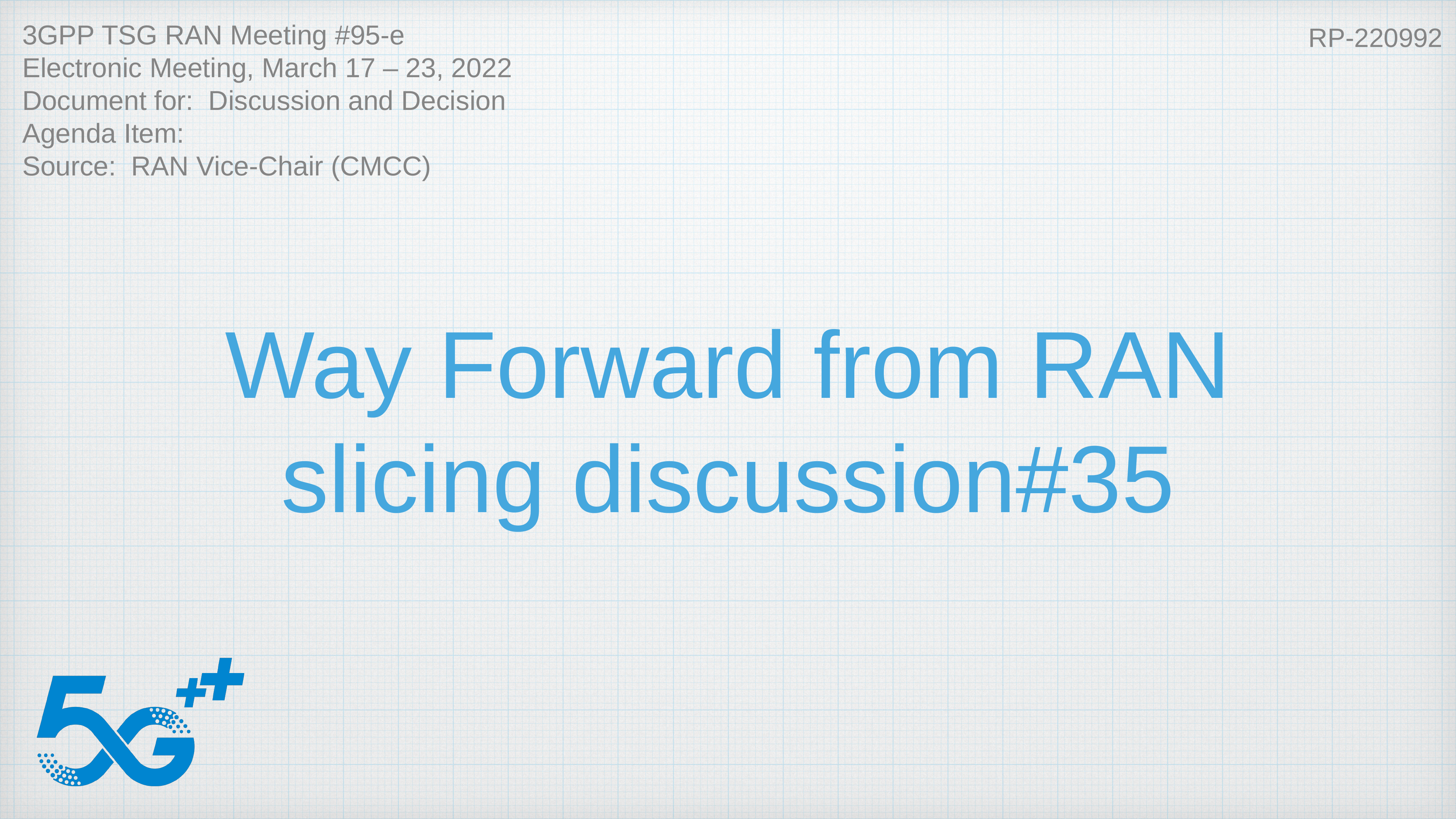

RP-220992
3GPP TSG RAN Meeting #95-e
Electronic Meeting, March 17 – 23, 2022
Document for:  Discussion and Decision
Agenda Item:
Source:  RAN Vice-Chair (CMCC)
# Way Forward from RAN slicing discussion#35